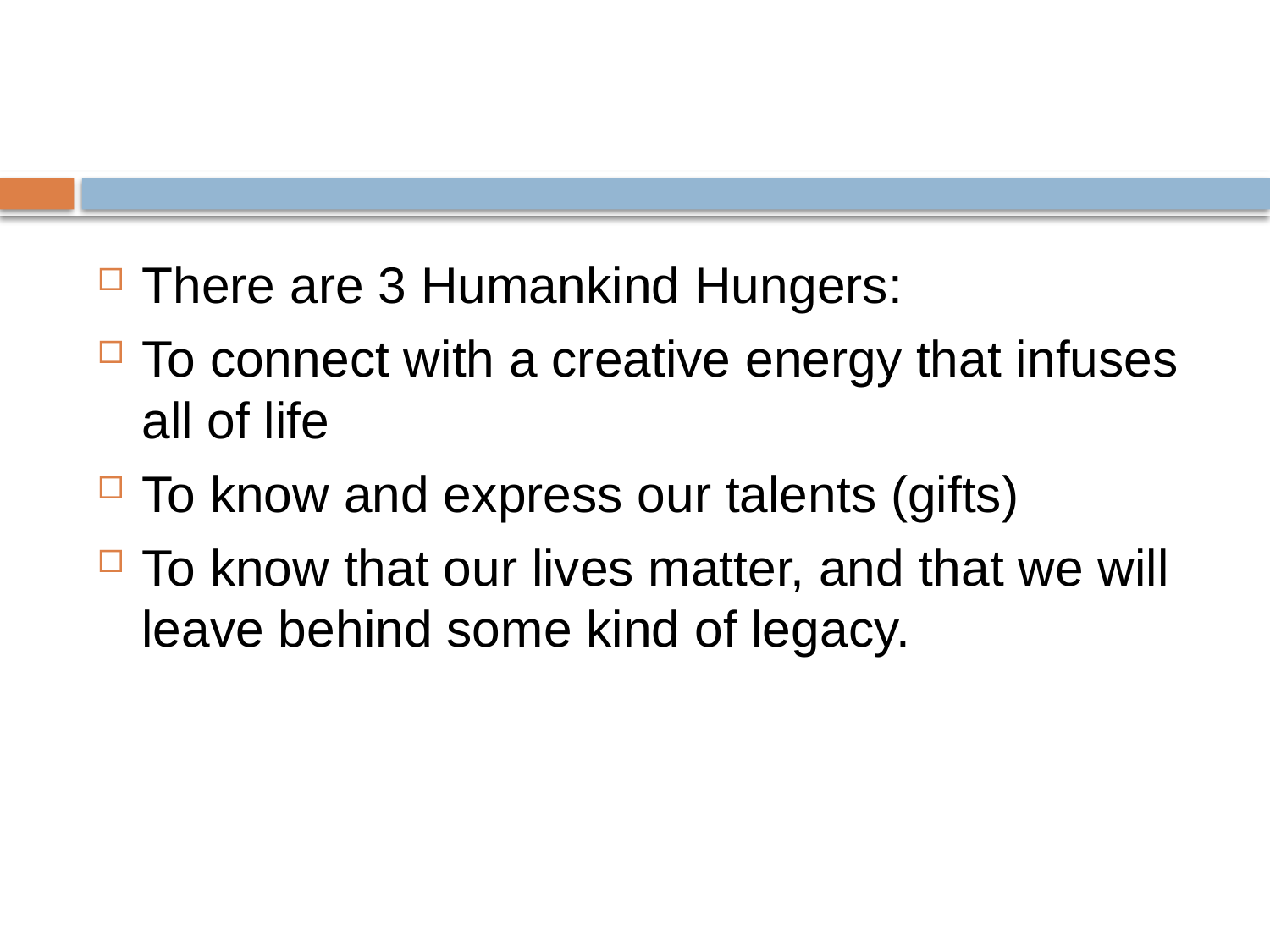

There are 3 Humankind Hungers:
To connect with a creative energy that infuses all of life
To know and express our talents (gifts)
To know that our lives matter, and that we will leave behind some kind of legacy.